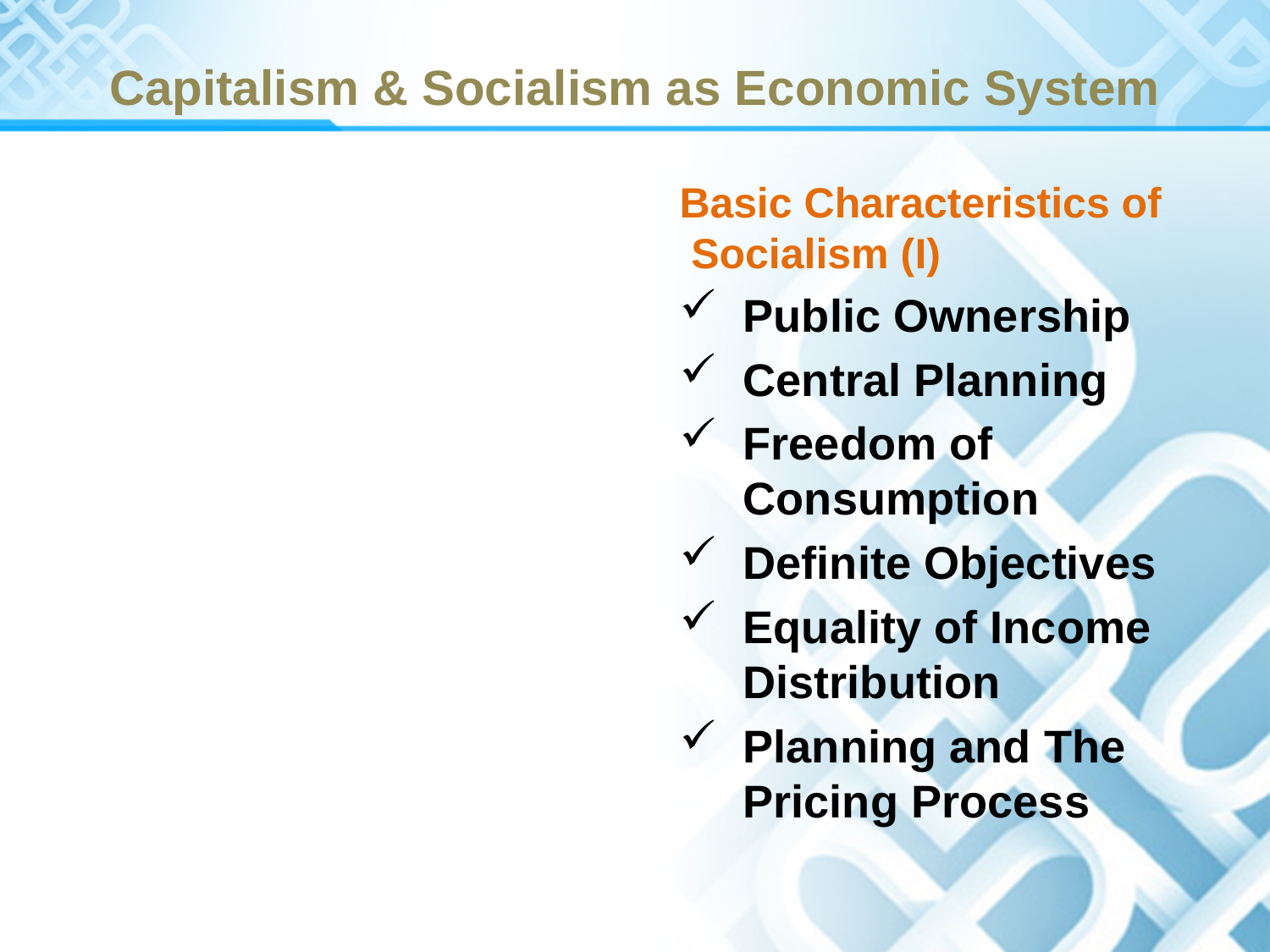

# Capitalism & Socialism as Economic System
Basic Characteristics of  Socialism (I)
Public Ownership
Central Planning
Freedom of Consumption
Definite Objectives
Equality of Income Distribution
Planning and The Pricing Process